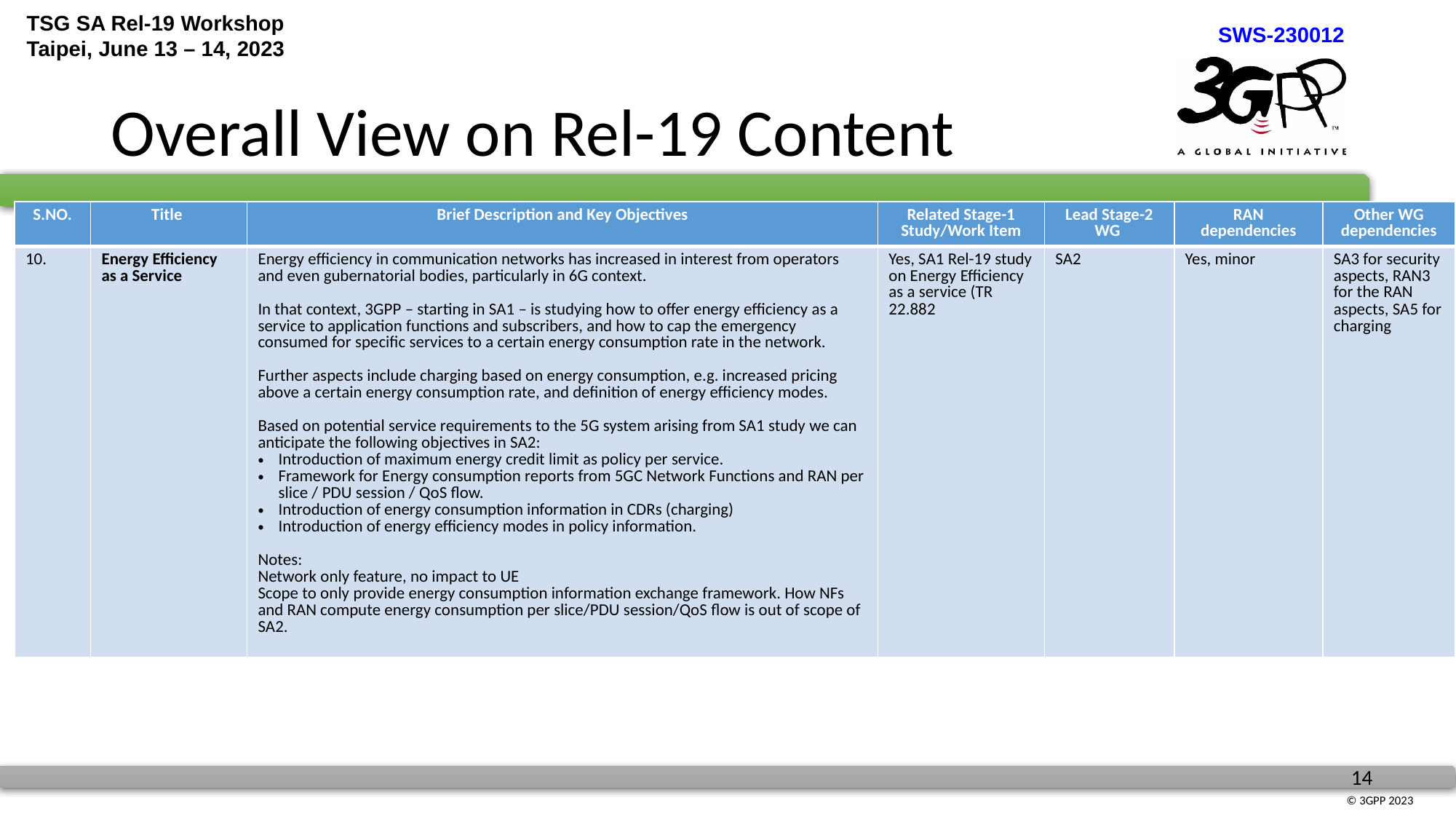

# Overall View on Rel-19 Content
| S.NO. | Title | Brief Description and Key Objectives | Related Stage-1 Study/Work Item | Lead Stage-2 WG | RAN dependencies | Other WG dependencies |
| --- | --- | --- | --- | --- | --- | --- |
| 10. | Energy Efficiency as a Service | Energy efficiency in communication networks has increased in interest from operators and even gubernatorial bodies, particularly in 6G context. In that context, 3GPP – starting in SA1 – is studying how to offer energy efficiency as a service to application functions and subscribers, and how to cap the emergency consumed for specific services to a certain energy consumption rate in the network. Further aspects include charging based on energy consumption, e.g. increased pricing above a certain energy consumption rate, and definition of energy efficiency modes. Based on potential service requirements to the 5G system arising from SA1 study we can anticipate the following objectives in SA2: Introduction of maximum energy credit limit as policy per service. Framework for Energy consumption reports from 5GC Network Functions and RAN per slice / PDU session / QoS flow. Introduction of energy consumption information in CDRs (charging) Introduction of energy efficiency modes in policy information. Notes: Network only feature, no impact to UE Scope to only provide energy consumption information exchange framework. How NFs and RAN compute energy consumption per slice/PDU session/QoS flow is out of scope of SA2. | Yes, SA1 Rel-19 study on Energy Efficiency as a service (TR 22.882 | SA2 | Yes, minor | SA3 for security aspects, RAN3 for the RAN aspects, SA5 for charging |